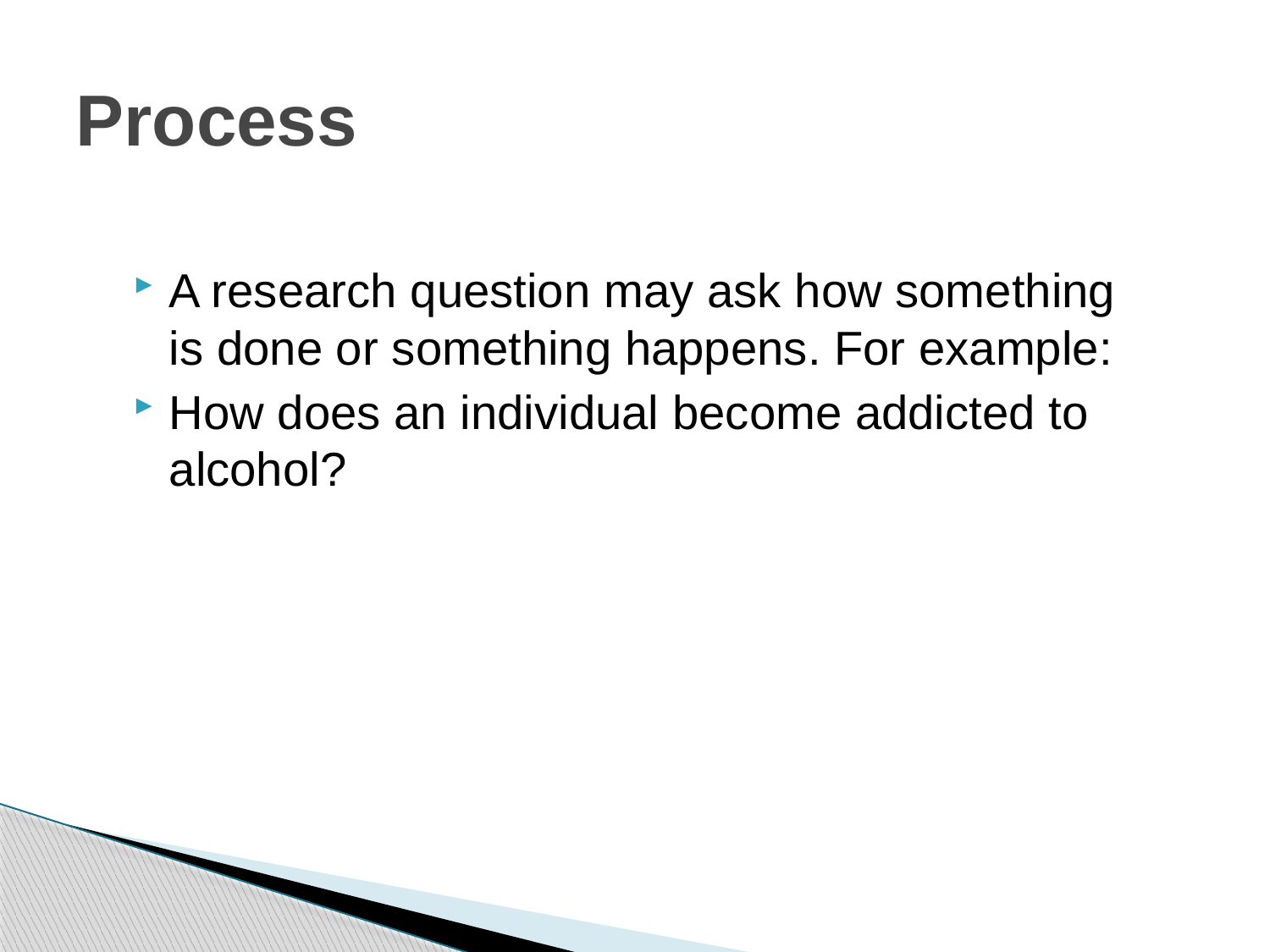

# Process
A research question may ask how something is done or something happens. For example:
How does an individual become addicted to alcohol?